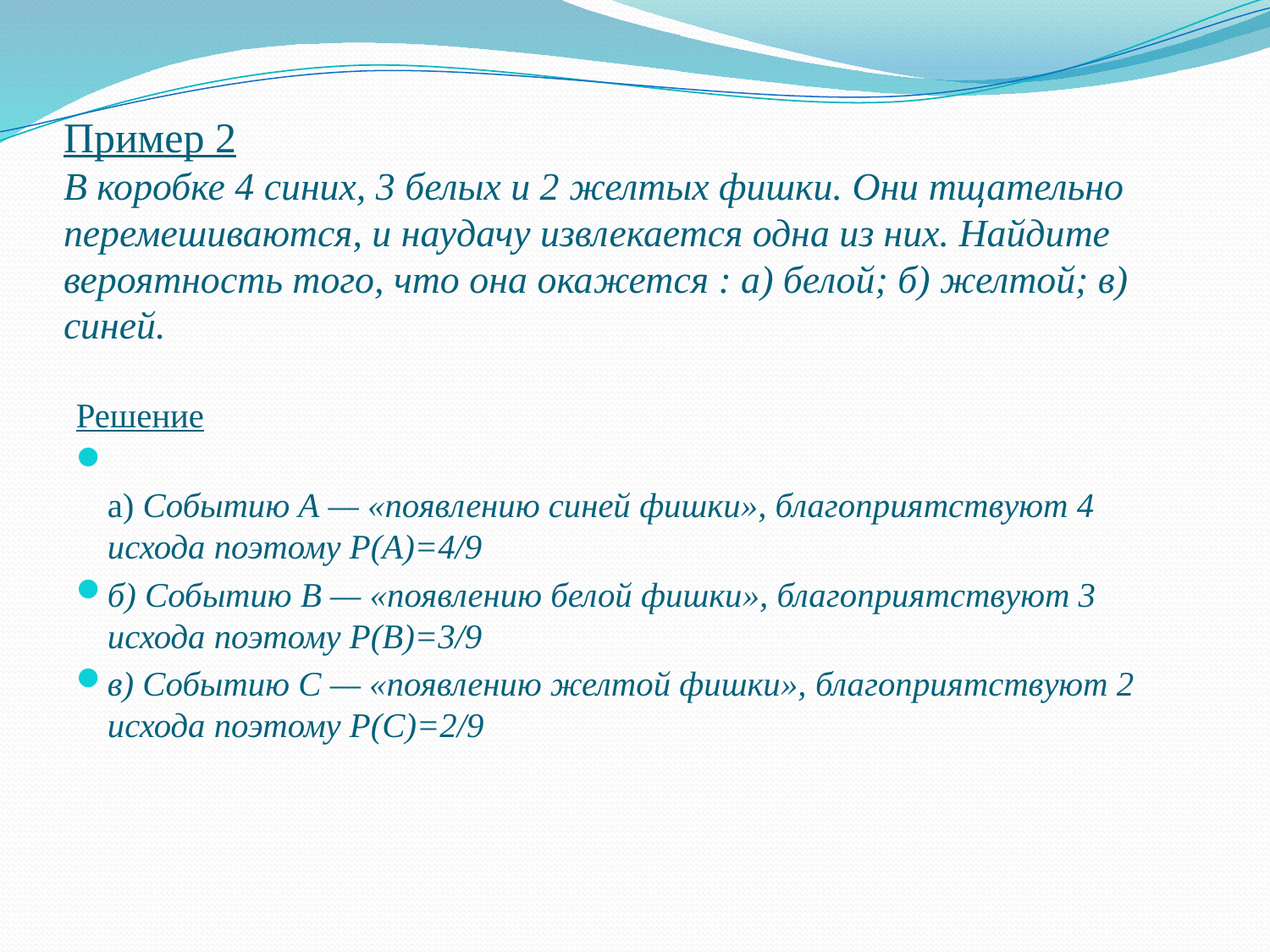

# Пример 2 В коробке 4 синих, 3 белых и 2 желтых фишки. Они тщательно перемешиваются, и наудачу извлекается одна из них. Найдите вероятность того, что она окажется : а) белой; б) желтой; в) синей.
Решение
а) Событию А — «появлению синей фишки», благоприятствуют 4 исхода поэтому Р(А)=4/9
б) Событию В — «появлению белой фишки», благоприятствуют 3 исхода поэтому Р(В)=3/9
в) Событию С — «появлению желтой фишки», благоприятствуют 2 исхода поэтому Р(С)=2/9